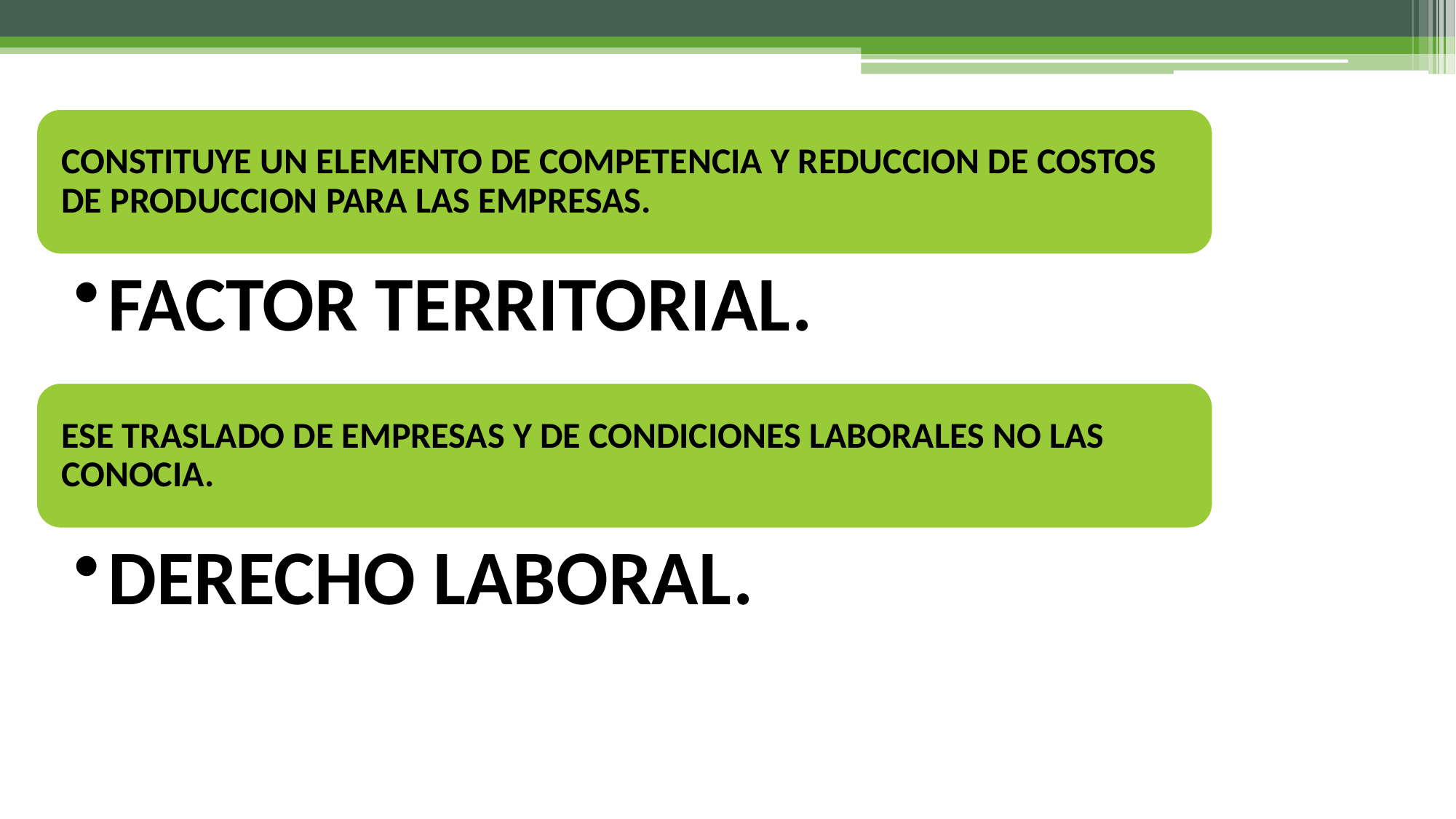

CONSTITUYE UN ELEMENTO DE COMPETENCIA Y REDUCCION DE COSTOS DE PRODUCCION PARA LAS EMPRESAS.
FACTOR TERRITORIAL.
ESE TRASLADO DE EMPRESAS Y DE CONDICIONES LABORALES NO LAS CONOCIA.
DERECHO LABORAL.